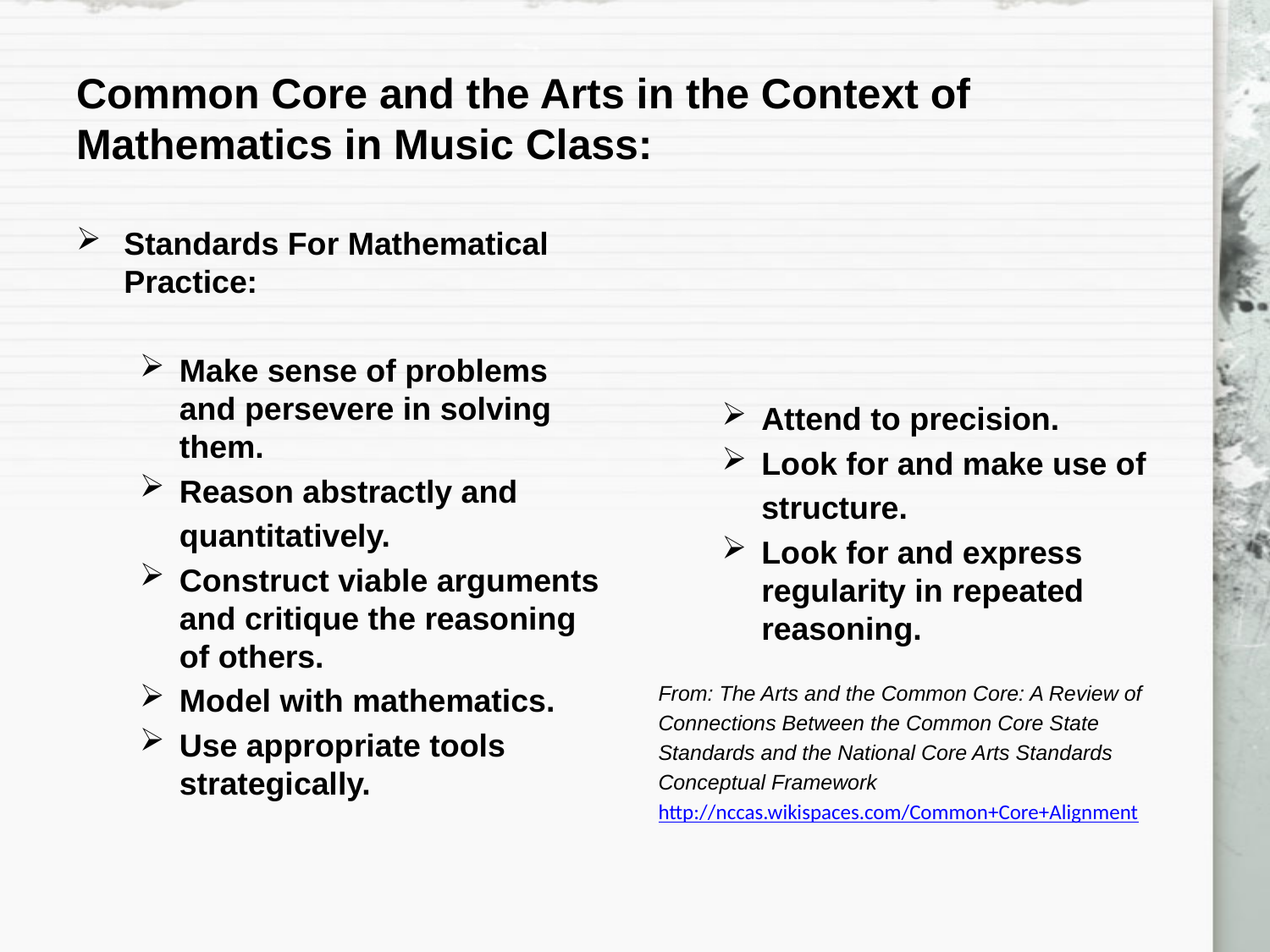

# Common Core and the Arts in the Context of Mathematics in Music Class:

Standards For Mathematical Practice:

Make sense of problems and persevere in solving them.
Reason abstractly and
	quantitatively.
Construct viable arguments and critique the reasoning of others.
Model with mathematics.
Use appropriate tools strategically.

Attend to precision.
Look for and make use of
	structure.
Look for and express regularity in repeated reasoning.

From: The Arts and the Common Core: A Review of
Connections Between the Common Core State
Standards and the National Core Arts Standards
Conceptual Framework
http://nccas.wikispaces.com/Common+Core+Alignment